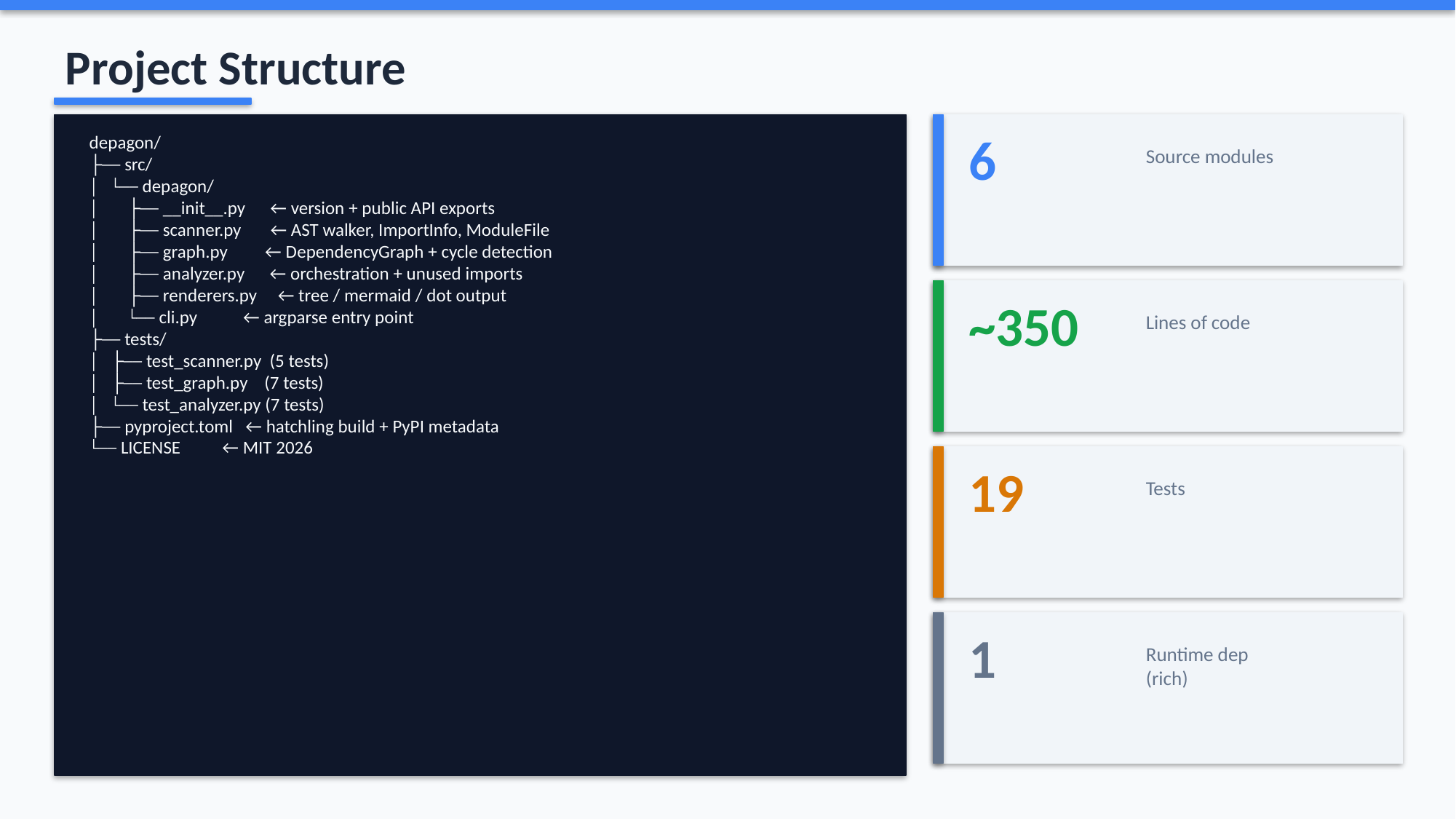

Project Structure

6
depagon/
├── src/
│   └── depagon/
│       ├── __init__.py      ← version + public API exports
│       ├── scanner.py       ← AST walker, ImportInfo, ModuleFile
│       ├── graph.py         ← DependencyGraph + cycle detection
│       ├── analyzer.py      ← orchestration + unused imports
│       ├── renderers.py     ← tree / mermaid / dot output
│       └── cli.py           ← argparse entry point
├── tests/
│   ├── test_scanner.py  (5 tests)
│   ├── test_graph.py    (7 tests)
│   └── test_analyzer.py (7 tests)
├── pyproject.toml   ← hatchling build + PyPI metadata
└── LICENSE          ← MIT 2026
Source modules

~350
Lines of code

19
Tests

1
Runtime dep
(rich)